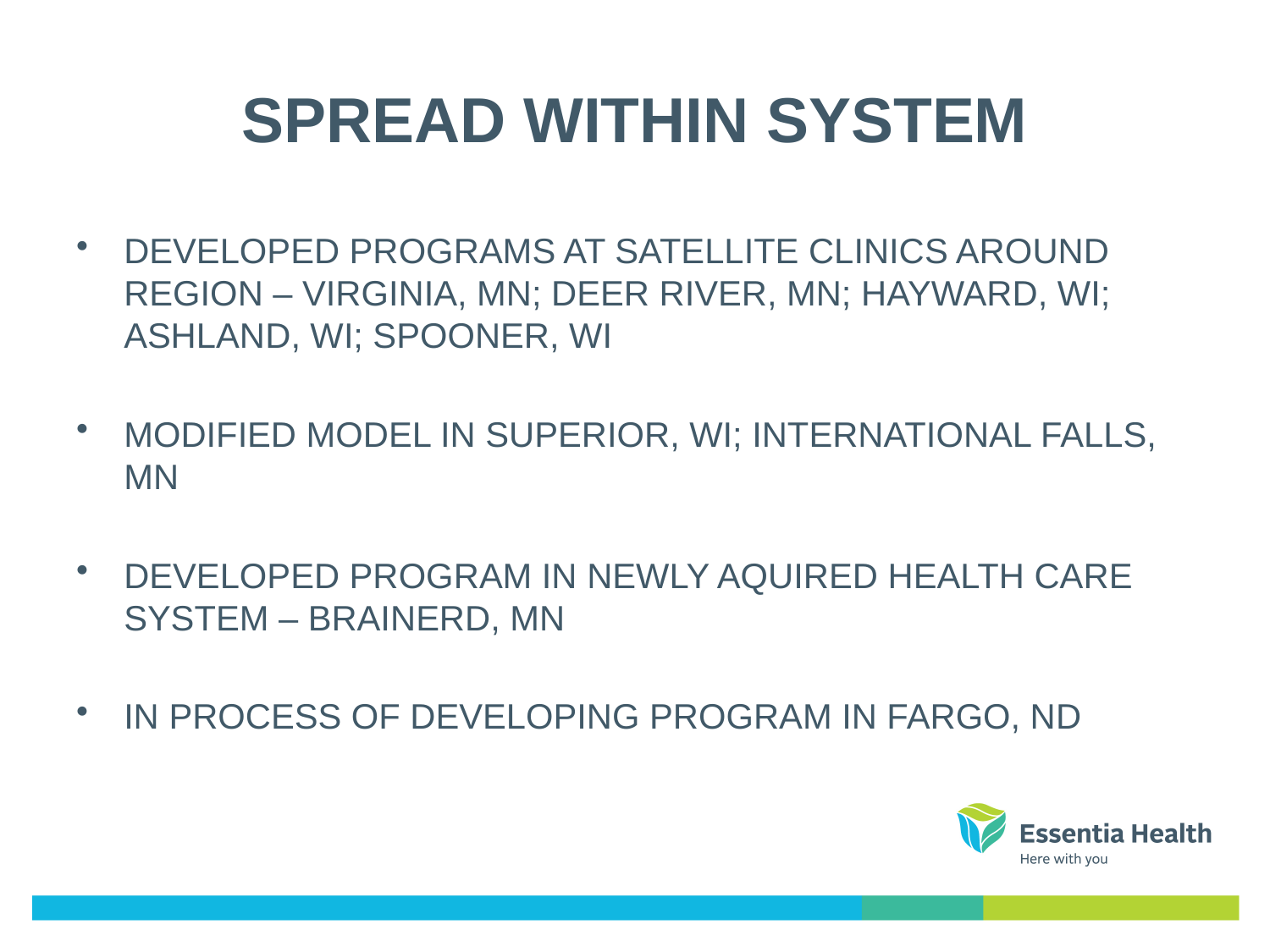

# SPREAD WITHIN SYSTEM
DEVELOPED PROGRAMS AT SATELLITE CLINICS AROUND REGION – VIRGINIA, MN; DEER RIVER, MN; HAYWARD, WI; ASHLAND, WI; SPOONER, WI

MODIFIED MODEL IN SUPERIOR, WI; INTERNATIONAL FALLS, MN

DEVELOPED PROGRAM IN NEWLY AQUIRED HEALTH CARE SYSTEM – BRAINERD, MN

IN PROCESS OF DEVELOPING PROGRAM IN FARGO, ND